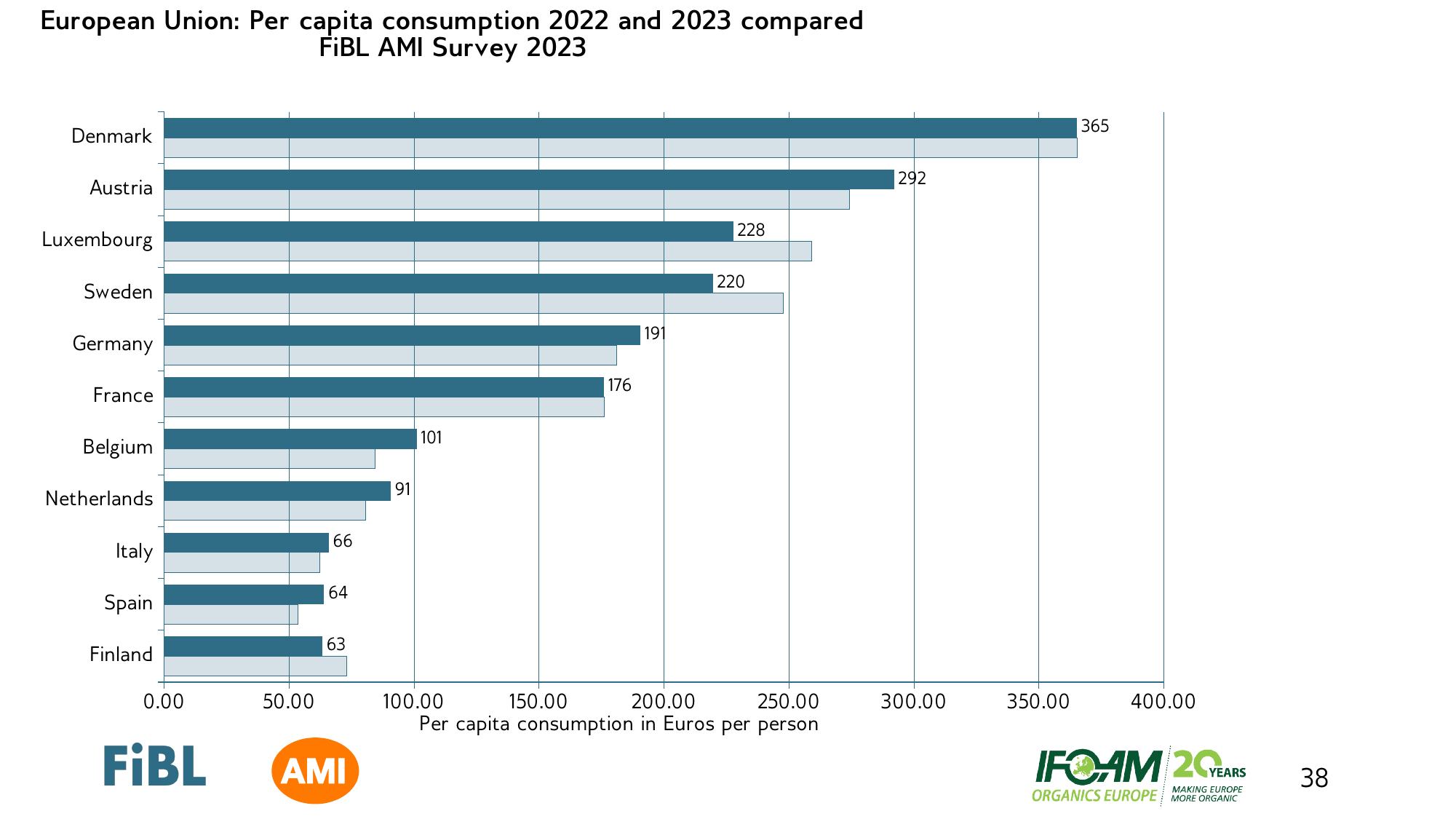

### Chart: European Union: Per capita consumption 2022 and 2023 compared
FiBL AMI Survey 2023

| Category | 2022 | 2023 |
|---|---|---|
| Finland | 72.97698407 | 63.26 |
| Spain | 53.4 | 64.0 |
| Italy | 62.19125589 | 65.8 |
| Netherlands | 80.58371513 | 90.65 |
| Belgium | 84.3 | 101.0 |
| France | 176.0 | 176.0 |
| Germany | 181.0 | 190.61 |
| Sweden | 247.8188587 | 219.55 |
| Luxembourg | 259.0 | 227.6541353 |
| Austria | 274.1419554 | 291.97802197802196 |
| Denmark | 365.3310222 | 365.1986957 |